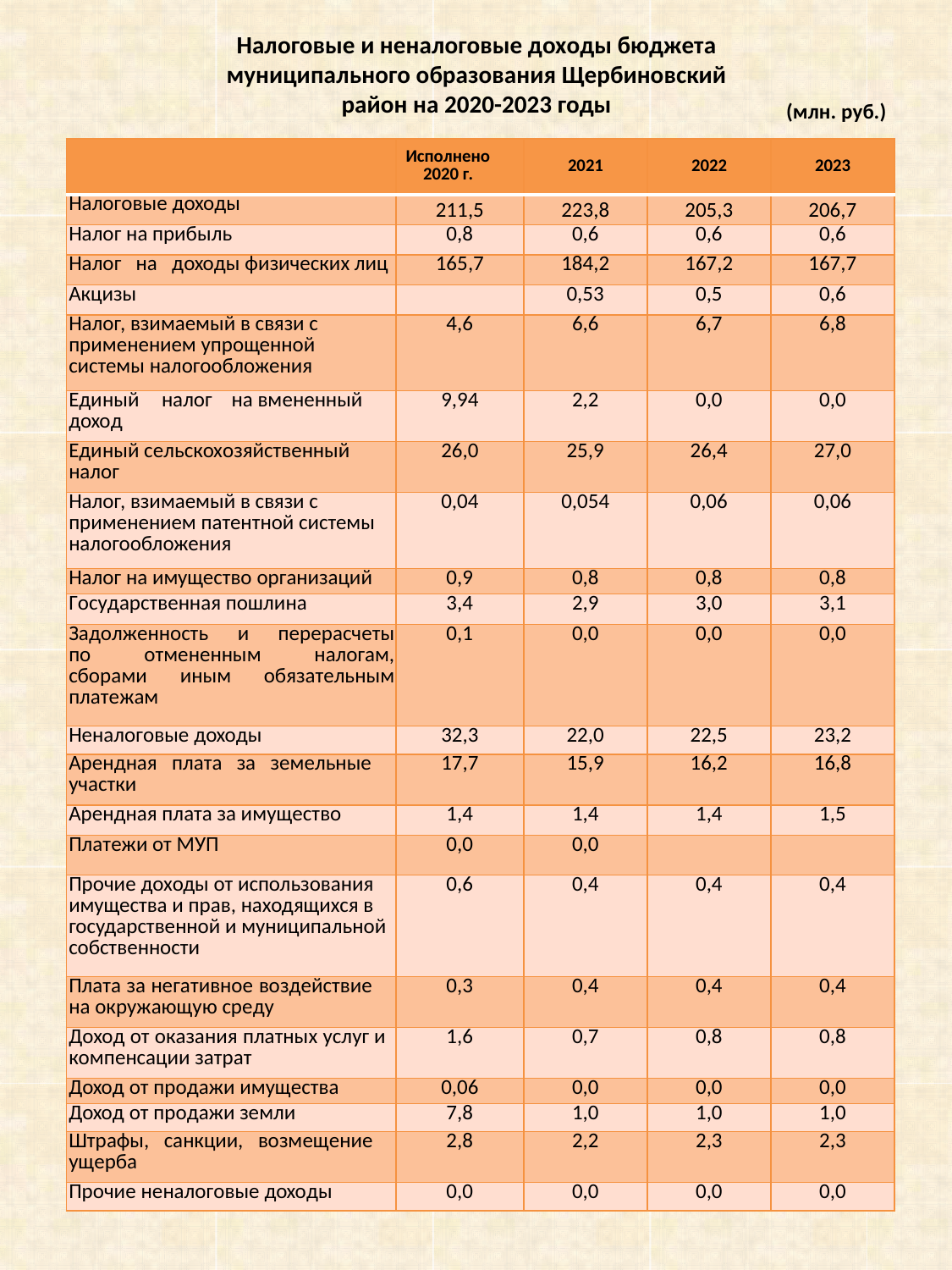

Налоговые и неналоговые доходы бюджета муниципального образования Щербиновский район на 2020-2023 годы
(млн. руб.)
|  | Исполнено 2020 г. | 2021 | 2022 | 2023 |
| --- | --- | --- | --- | --- |
| Налоговые доходы | 211,5 | 223,8 | 205,3 | 206,7 |
| Налог на прибыль | 0,8 | 0,6 | 0,6 | 0,6 |
| Налог на доходы физических лиц | 165,7 | 184,2 | 167,2 | 167,7 |
| Акцизы |  | 0,53 | 0,5 | 0,6 |
| Налог, взимаемый в связи с применением упрощенной системы налогообложения | 4,6 | 6,6 | 6,7 | 6,8 |
| Единый налог на вмененный доход | 9,94 | 2,2 | 0,0 | 0,0 |
| Единый сельскохозяйственный налог | 26,0 | 25,9 | 26,4 | 27,0 |
| Налог, взимаемый в связи с применением патентной системы налогообложения | 0,04 | 0,054 | 0,06 | 0,06 |
| Налог на имущество организаций | 0,9 | 0,8 | 0,8 | 0,8 |
| Государственная пошлина | 3,4 | 2,9 | 3,0 | 3,1 |
| Задолженность и перерасчеты по отмененным налогам, сборами иным обязательным платежам | 0,1 | 0,0 | 0,0 | 0,0 |
| Неналоговые доходы | 32,3 | 22,0 | 22,5 | 23,2 |
| Арендная плата за земельные участки | 17,7 | 15,9 | 16,2 | 16,8 |
| Арендная плата за имущество | 1,4 | 1,4 | 1,4 | 1,5 |
| Платежи от МУП | 0,0 | 0,0 |  |  |
| Прочие доходы от использования имущества и прав, находящихся в государственной и муниципальной собственности | 0,6 | 0,4 | 0,4 | 0,4 |
| Плата за негативное воздействие на окружающую среду | 0,3 | 0,4 | 0,4 | 0,4 |
| Доход от оказания платных услуг и компенсации затрат | 1,6 | 0,7 | 0,8 | 0,8 |
| Доход от продажи имущества | 0,06 | 0,0 | 0,0 | 0,0 |
| Доход от продажи земли | 7,8 | 1,0 | 1,0 | 1,0 |
| Штрафы, санкции, возмещение ущерба | 2,8 | 2,2 | 2,3 | 2,3 |
| Прочие неналоговые доходы | 0,0 | 0,0 | 0,0 | 0,0 |